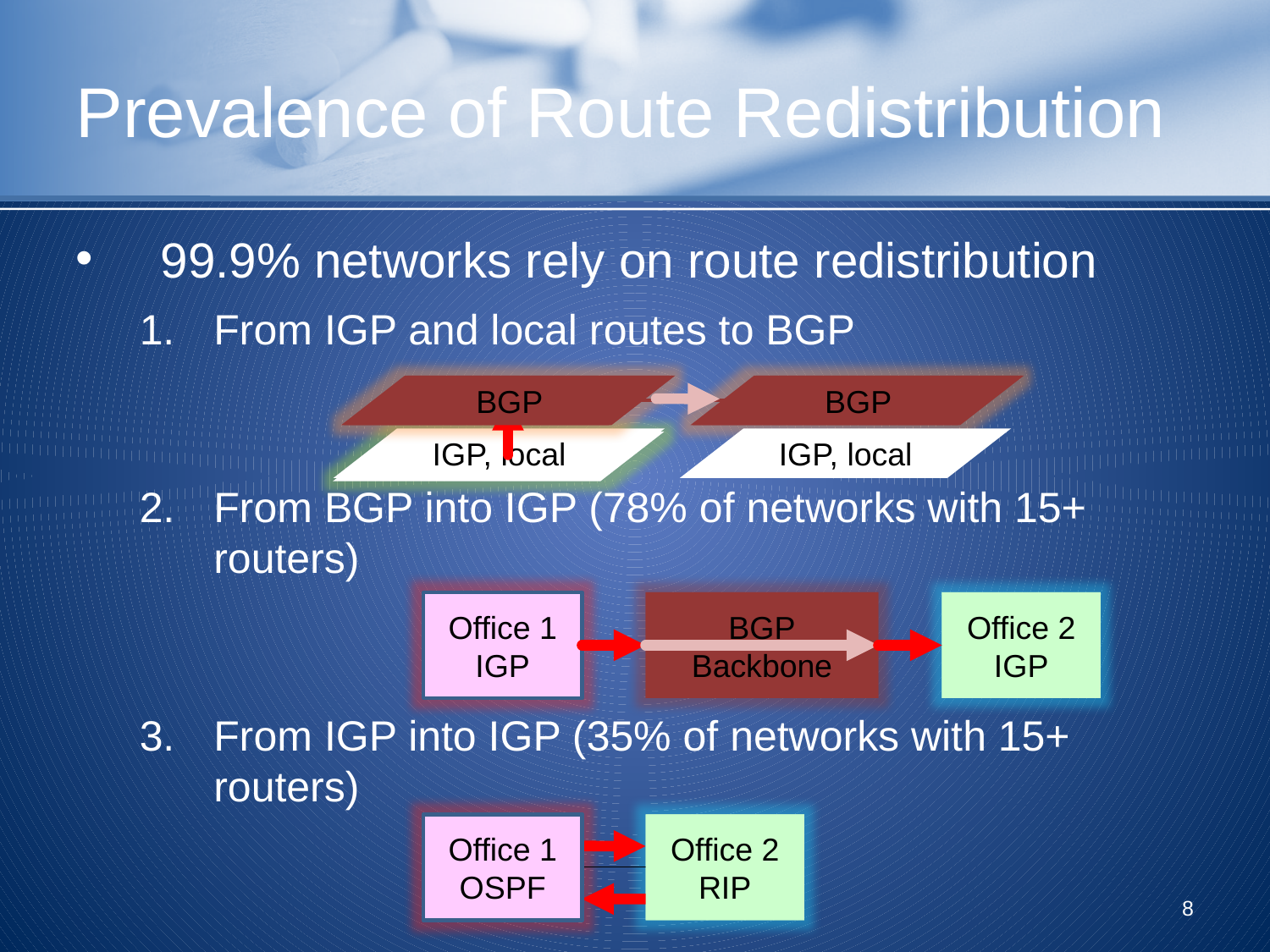

# Prevalence of Route Redistribution
99.9% networks rely on route redistribution
From IGP and local routes to BGP

From BGP into IGP (78% of networks with 15+ routers)

From IGP into IGP (35% of networks with 15+ routers)
BGP
BGP
BGP
BGP
IGP, local
IGP, local
IGP, local
Office 1
IGP
Office 1
IGP
BGP
Backbone
BGP
Backbone
Office 2
IGP
Office 2
IGP
Office 1
IGP
Office 1
OSPF
Office 2
IGP
Office 2
RIP
8